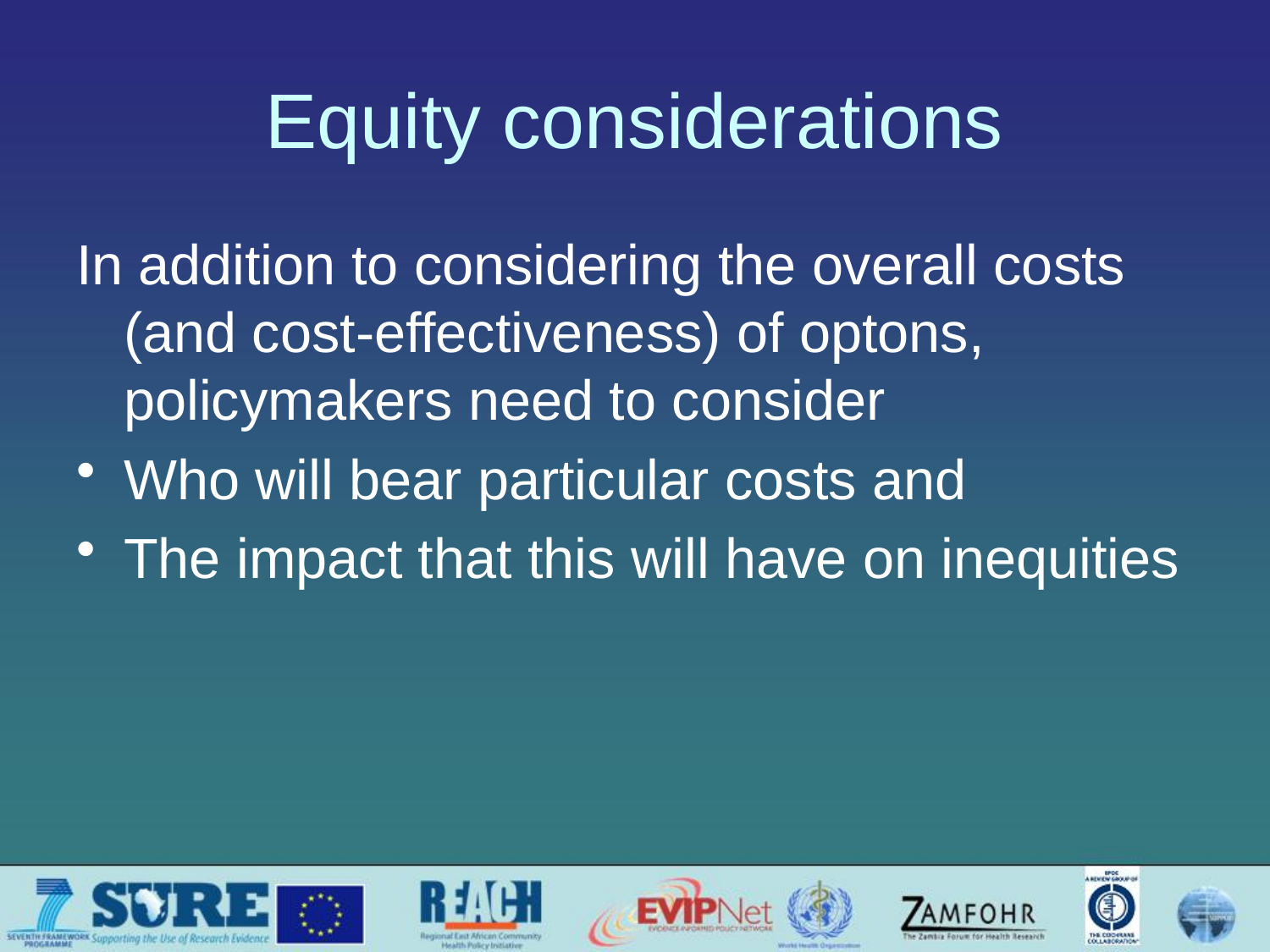

# Equity considerations
In addition to considering the overall costs (and cost-effectiveness) of optons, policymakers need to consider
Who will bear particular costs and
The impact that this will have on inequities